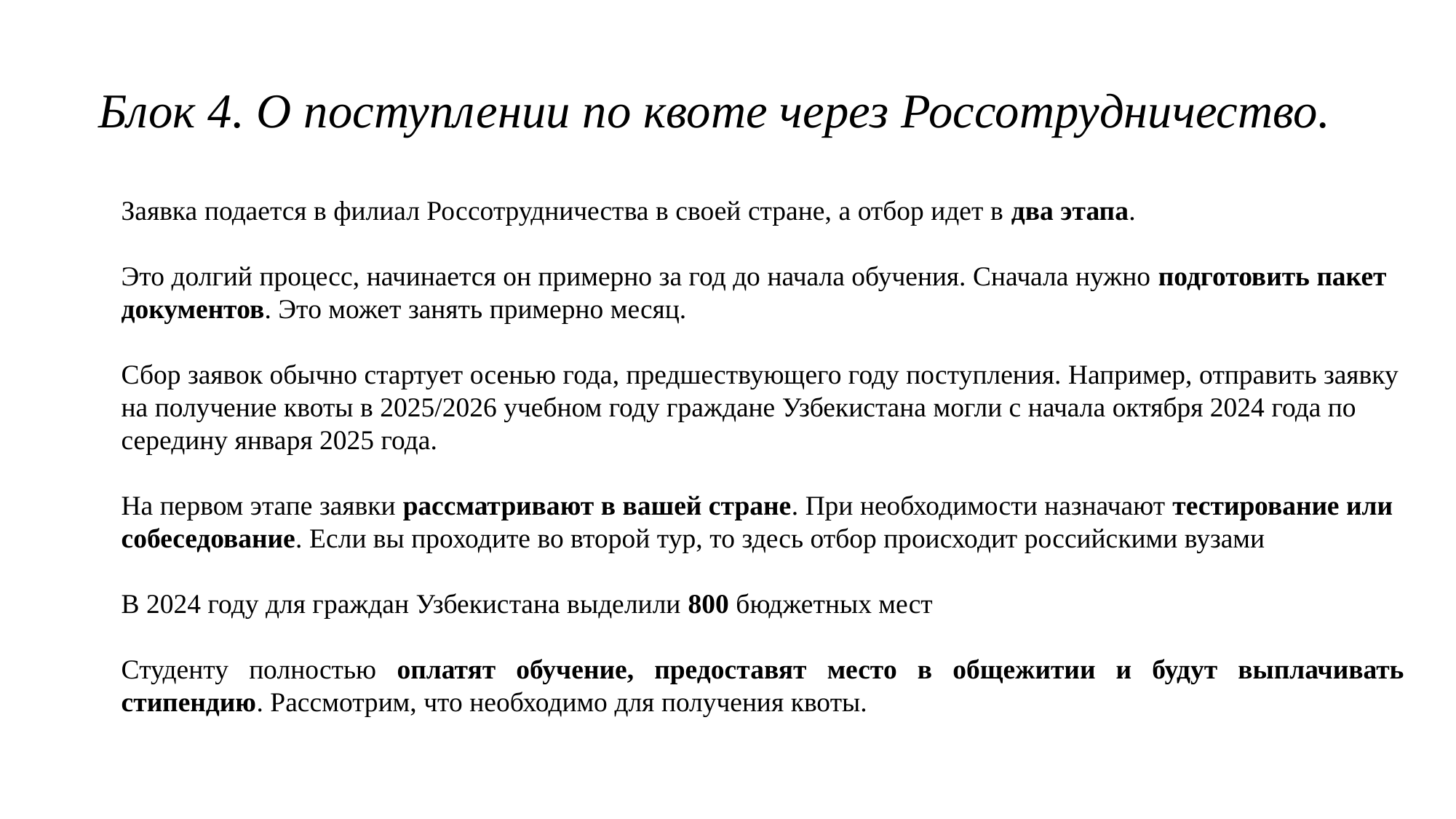

Блок 4. О поступлении по квоте через Россотрудничество.
Заявка подается в филиал Россотрудничества в своей стране, а отбор идет в два этапа.

Это долгий процесс, начинается он примерно за год до начала обучения. Сначала нужно подготовить пакет документов. Это может занять примерно месяц.

Сбор заявок обычно стартует осенью года, предшествующего году поступления. Например, отправить заявку на получение квоты в 2025/2026 учебном году граждане Узбекистана могли с начала октября 2024 года по середину января 2025 года.

На первом этапе заявки рассматривают в вашей стране. При необходимости назначают тестирование или собеседование. Если вы проходите во второй тур, то здесь отбор происходит российскими вузами

В 2024 году для граждан Узбекистана выделили 800 бюджетных мест

Студенту полностью оплатят обучение, предоставят место в общежитии и будут выплачивать стипендию. Рассмотрим, что необходимо для получения квоты.